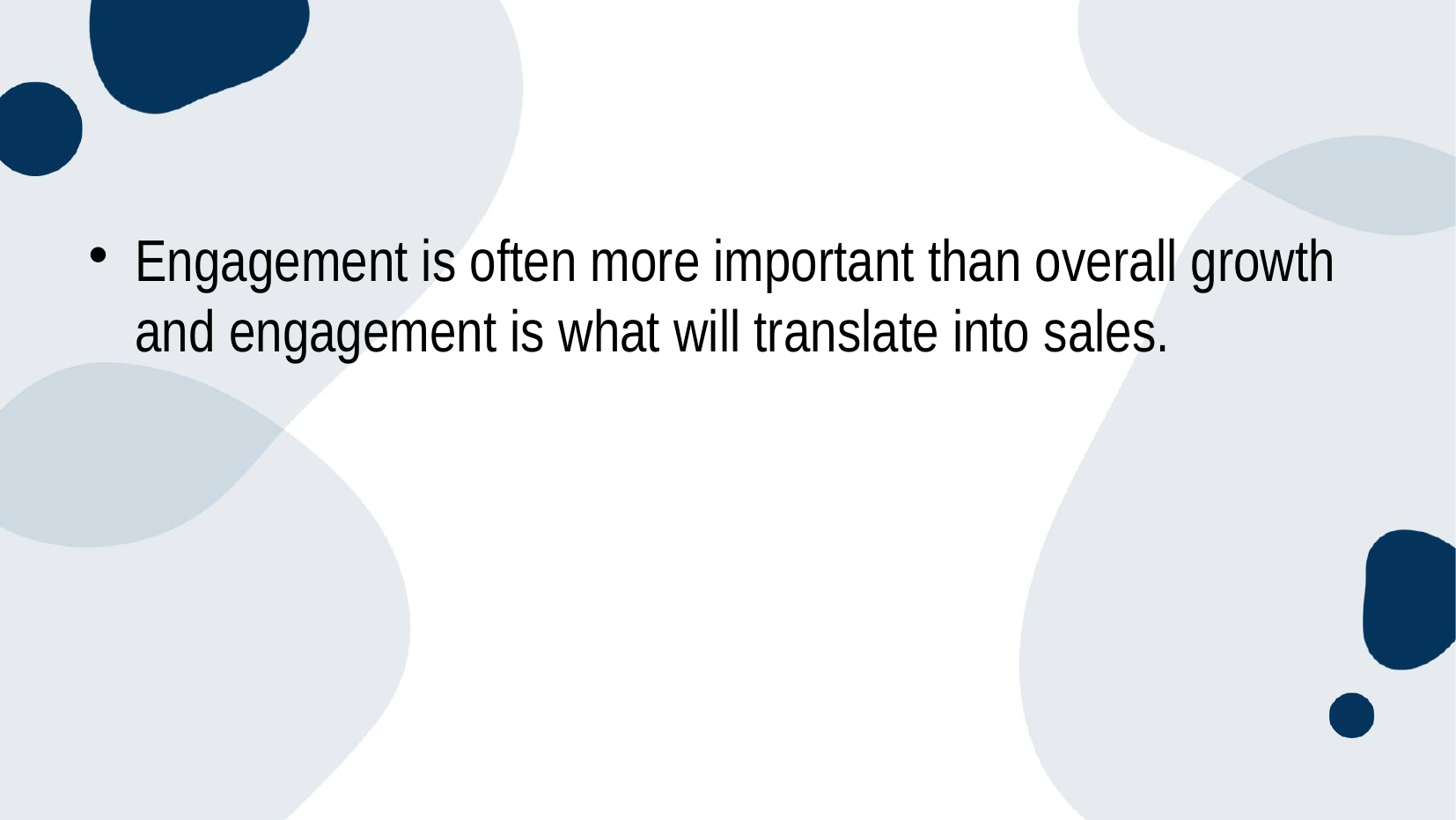

Engagement is often more important than overall growth and engagement is what will translate into sales.